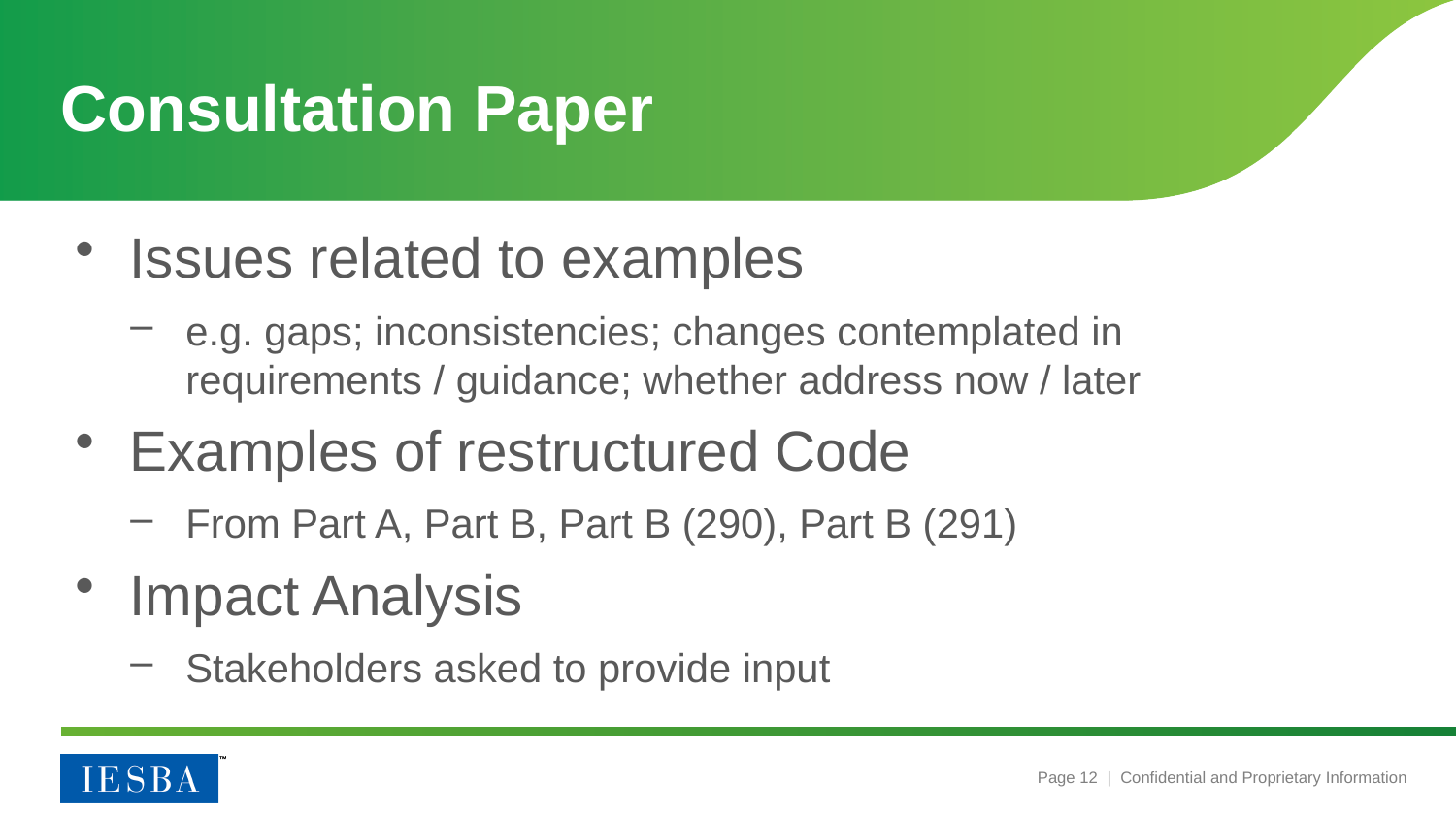

# Consultation Paper
Issues related to examples
e.g. gaps; inconsistencies; changes contemplated in requirements / guidance; whether address now / later
Examples of restructured Code
From Part A, Part B, Part B (290), Part B (291)
Impact Analysis
Stakeholders asked to provide input